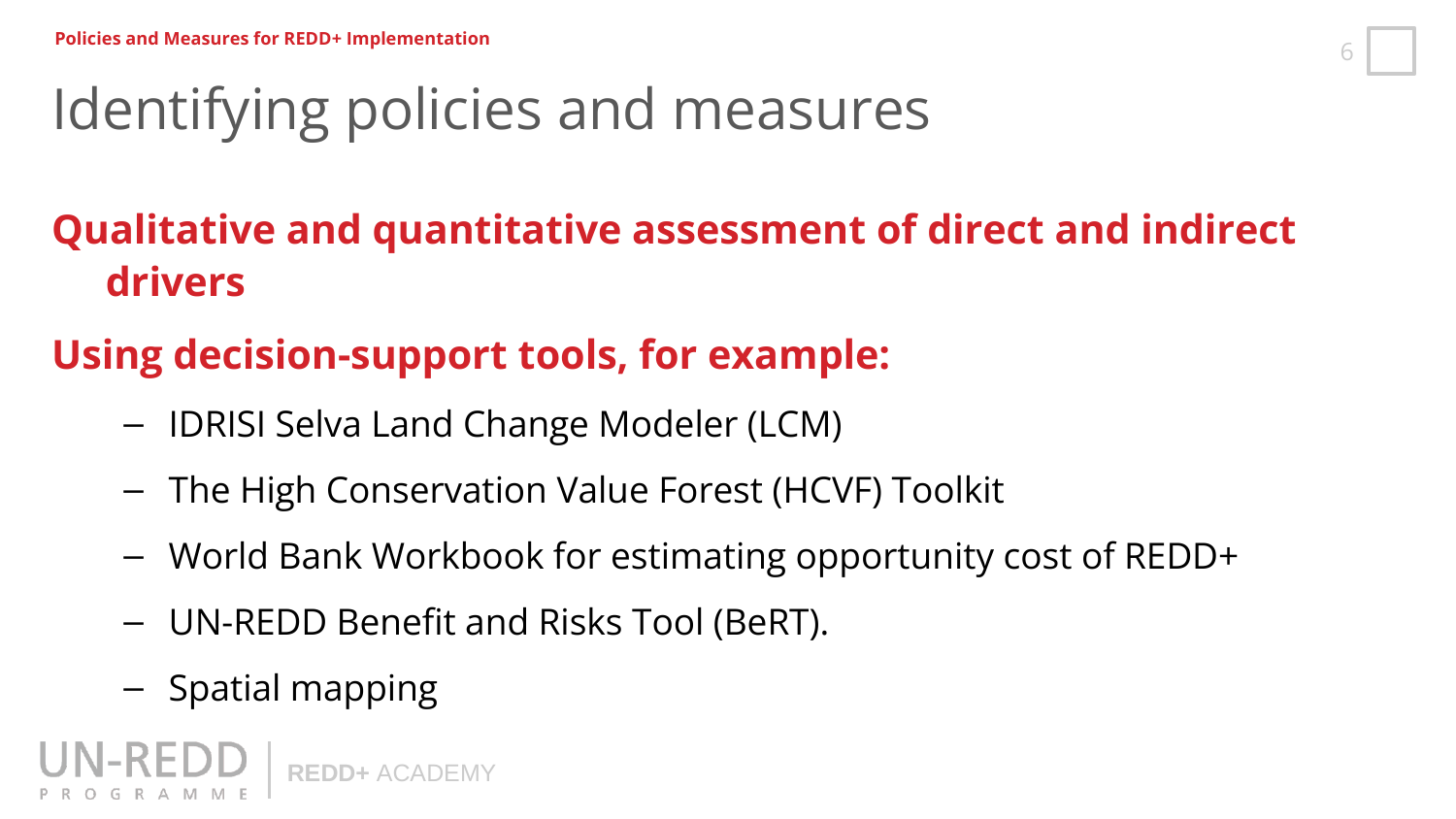

Policies and Measures for REDD+ Implementation
Identifying policies and measures
Qualitative and quantitative assessment of direct and indirect drivers
Using decision-support tools, for example:
IDRISI Selva Land Change Modeler (LCM)
The High Conservation Value Forest (HCVF) Toolkit
World Bank Workbook for estimating opportunity cost of REDD+
UN-REDD Benefit and Risks Tool (BeRT).
Spatial mapping